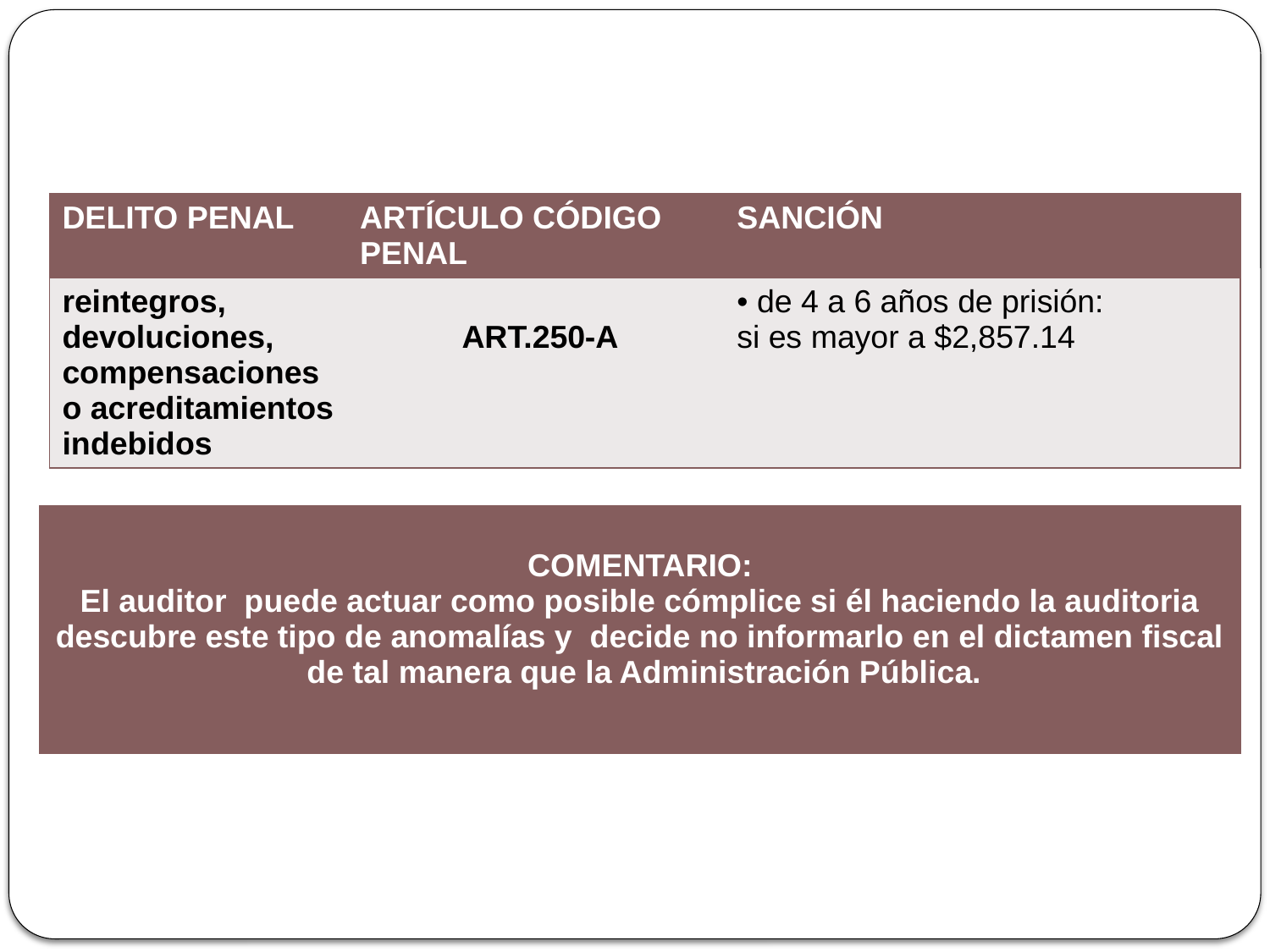

| DELITO PENAL | ARTÍCULO CÓDIGO PENAL | SANCIÓN |
| --- | --- | --- |
| reintegros, devoluciones, compensaciones o acreditamientos indebidos | ART.250-A | de 4 a 6 años de prisión: si es mayor a $2,857.14 |
| COMENTARIO: El auditor puede actuar como posible cómplice si él haciendo la auditoria descubre este tipo de anomalías y decide no informarlo en el dictamen fiscal de tal manera que la Administración Pública. |
| --- |